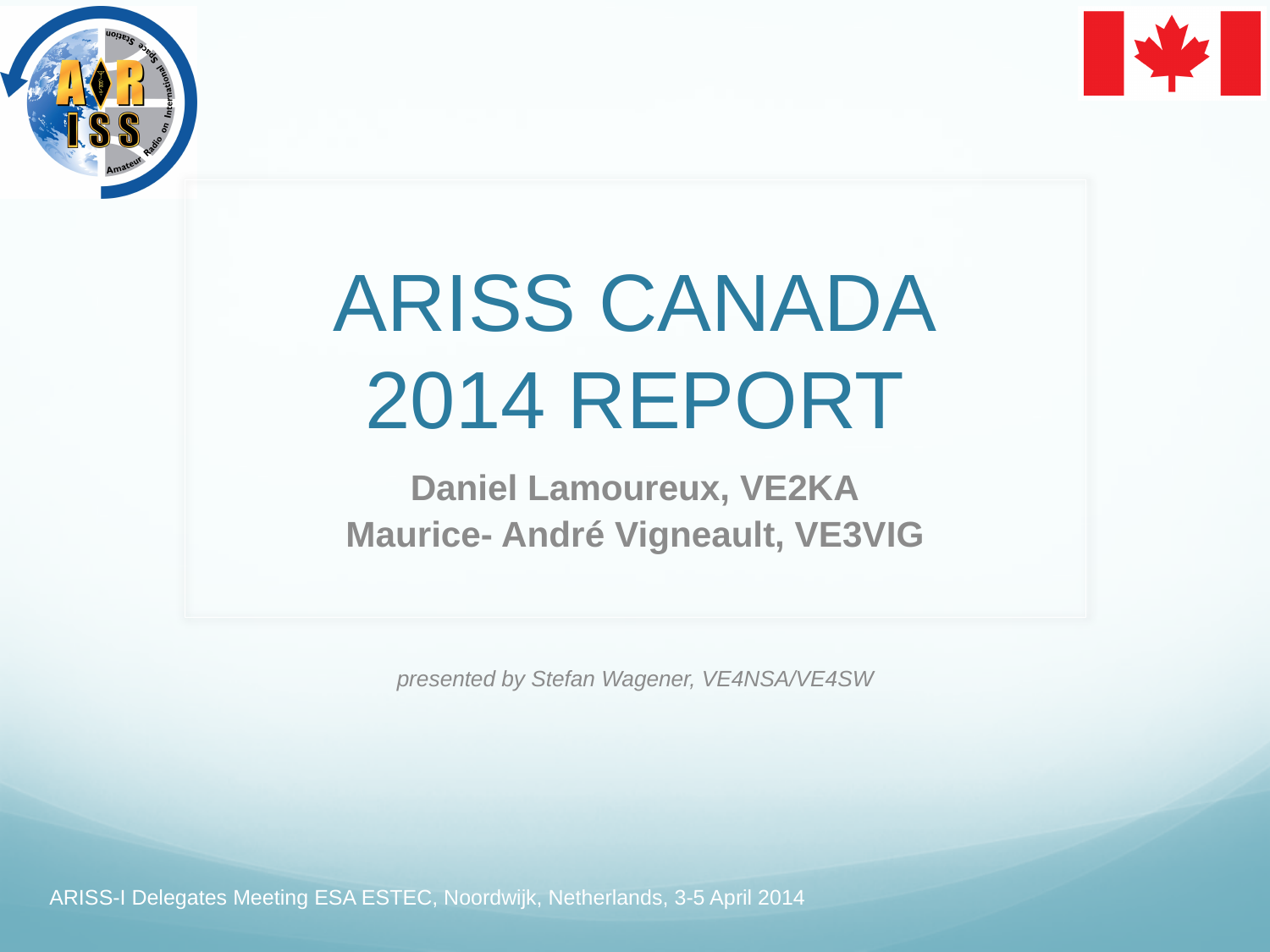

# ARISS CANADA 2014 REPORT
Daniel Lamoureux, VE2KA
Maurice- André Vigneault, VE3VIG

presented by Stefan Wagener, VE4NSA/VE4SW
ARISS-I Delegates Meeting ESA ESTEC, Noordwijk, Netherlands, 3-5 April 2014